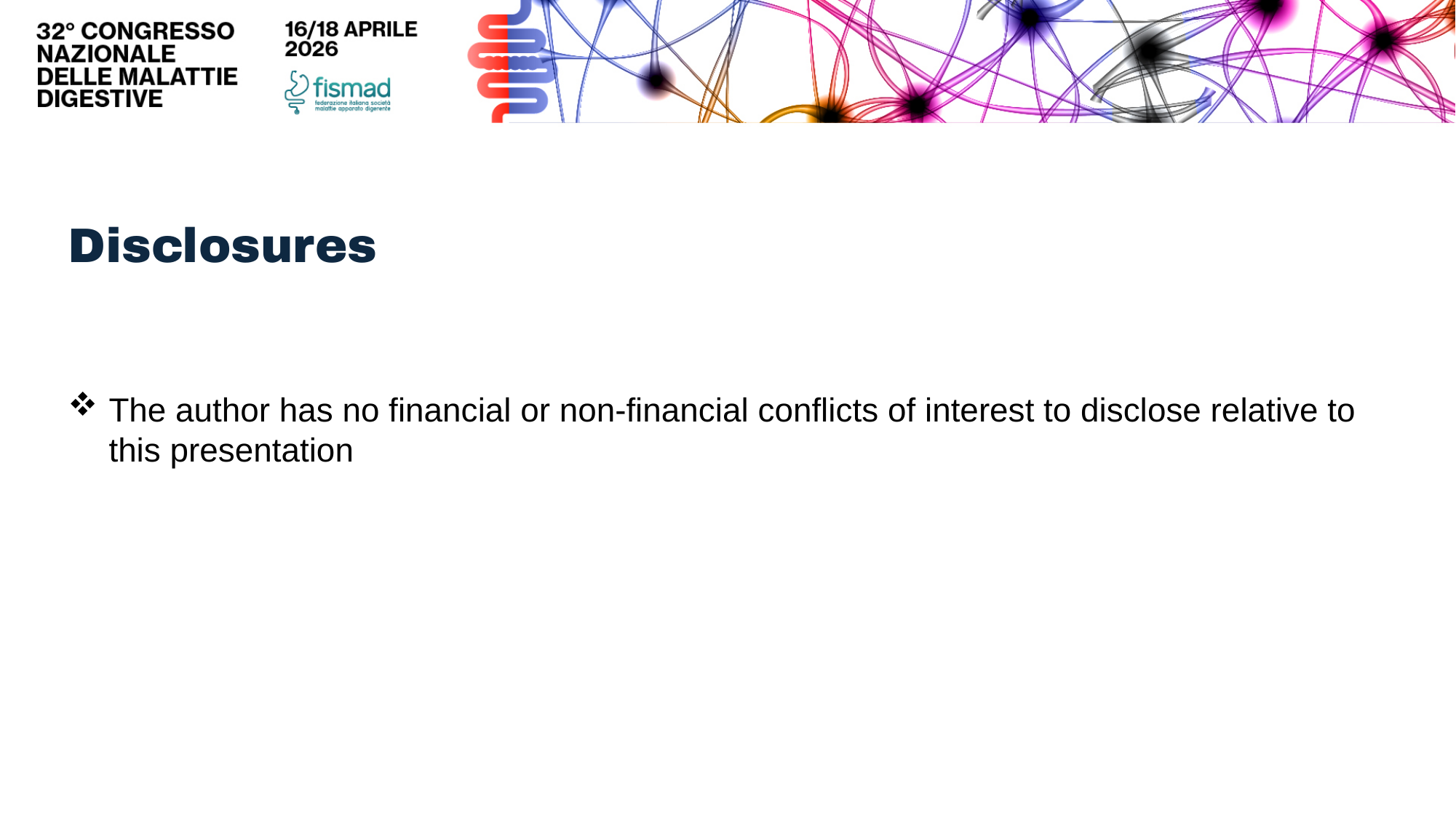

Disclosures

The author has no financial or non-financial conflicts of interest to disclose relative to this presentation